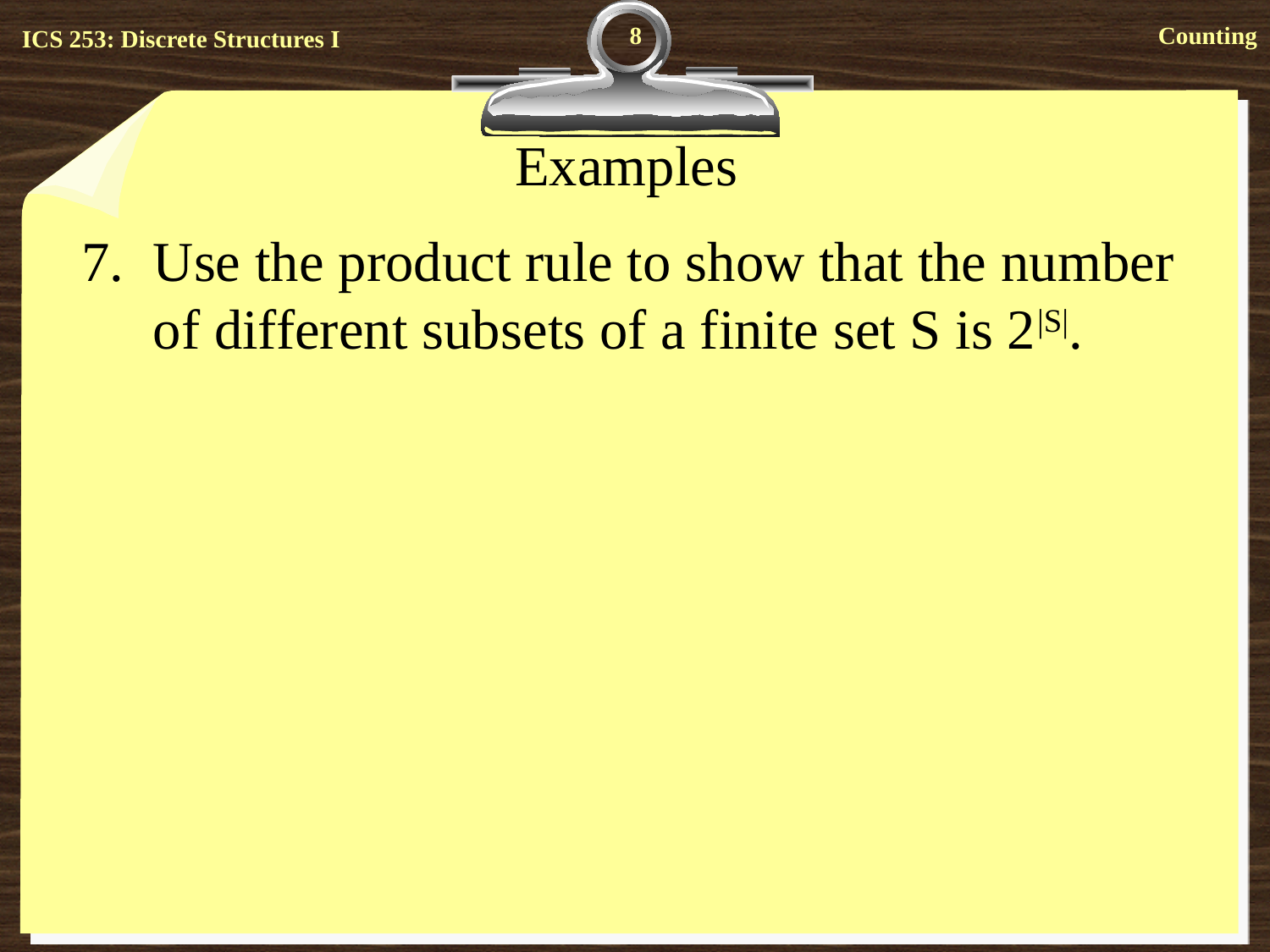

8
# Examples
Use the product rule to show that the number of different subsets of a finite set S is 2|S|.